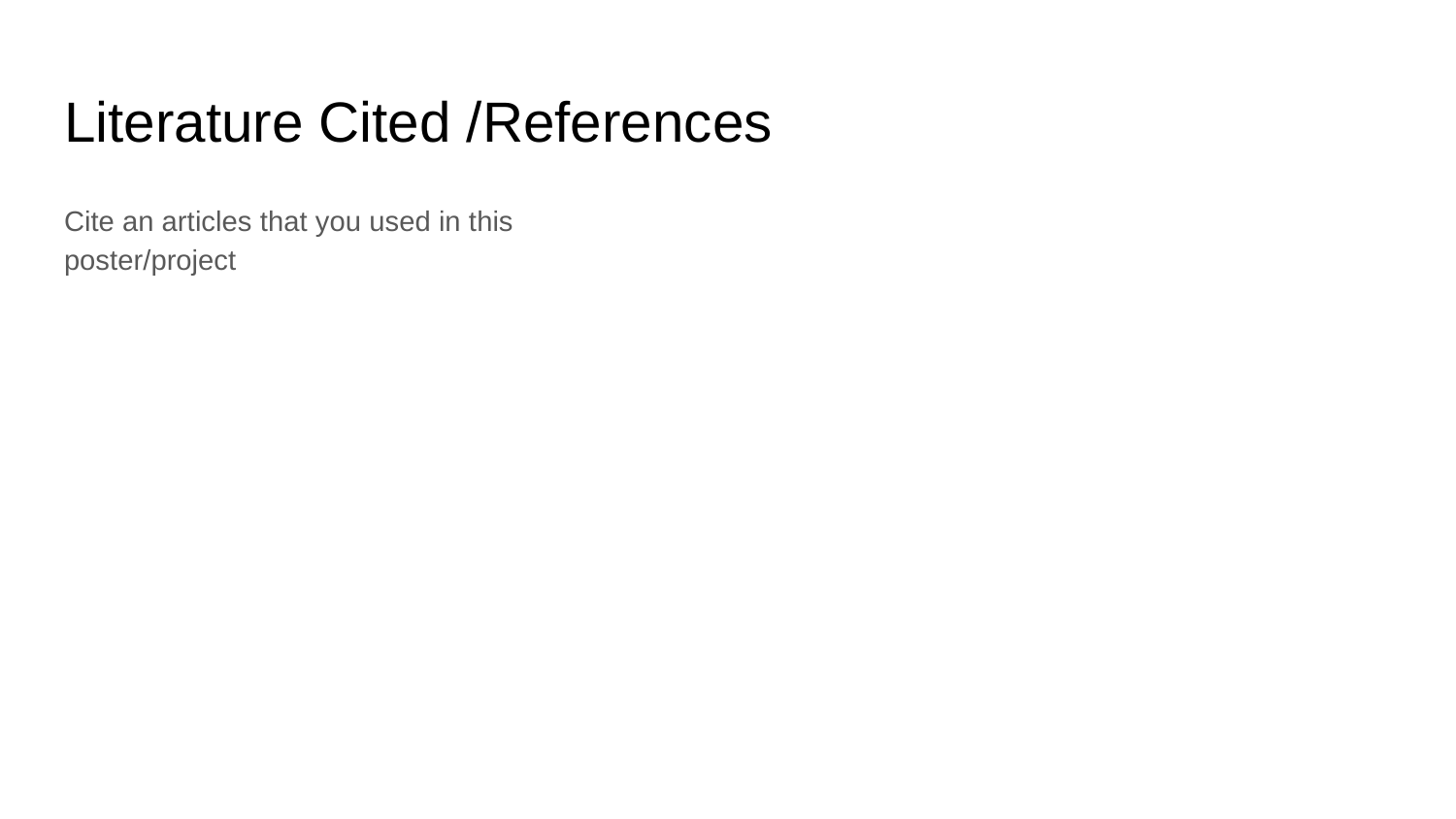

# Literature Cited /References
Cite an articles that you used in this poster/project